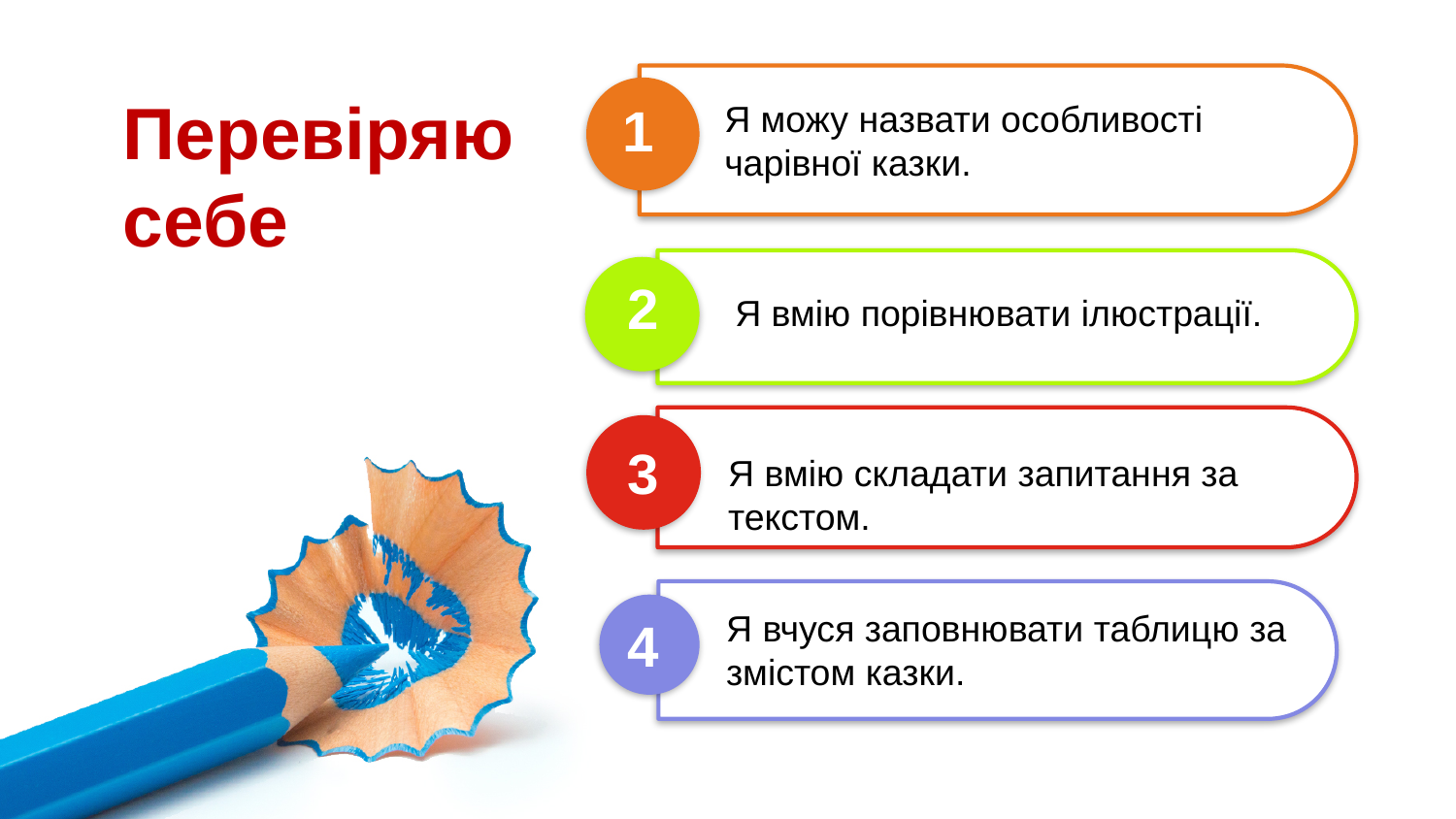

Перевіряю себе

1
Я можу назвати особливості
чарівної казки.

2
Я вмію порівнювати ілюстрації.

3
Я вмію складати запитання за
текстом.

Я вчуся заповнювати таблицю за змістом казки.
4